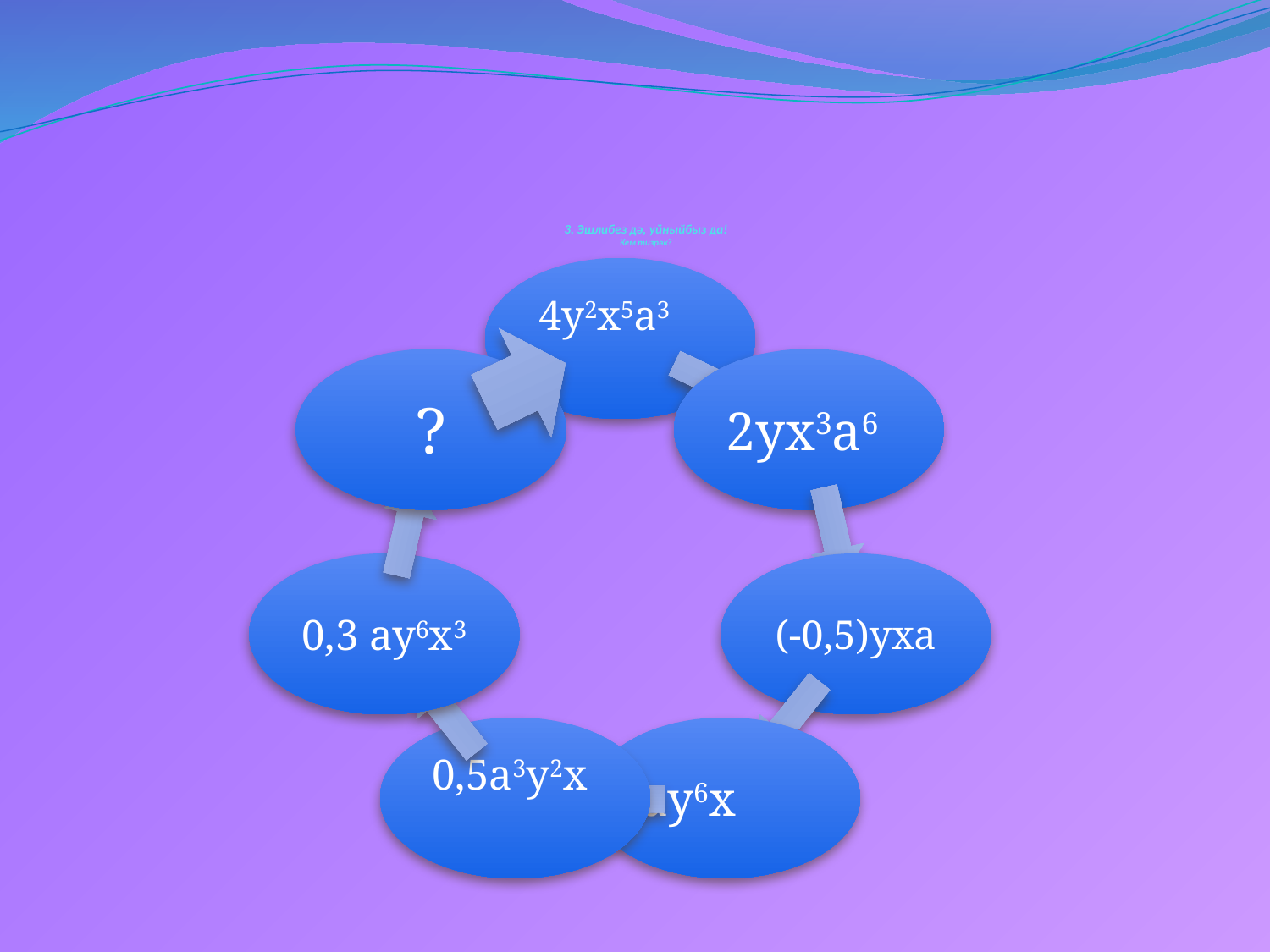

# 3. Эшлибез дә, уйныйбыз да! Кем тизрәк?

4у2х5а3
2ух3а6
(-0,5)уха
ау6х
0,5а3у2х
0,3 ау6х3
?